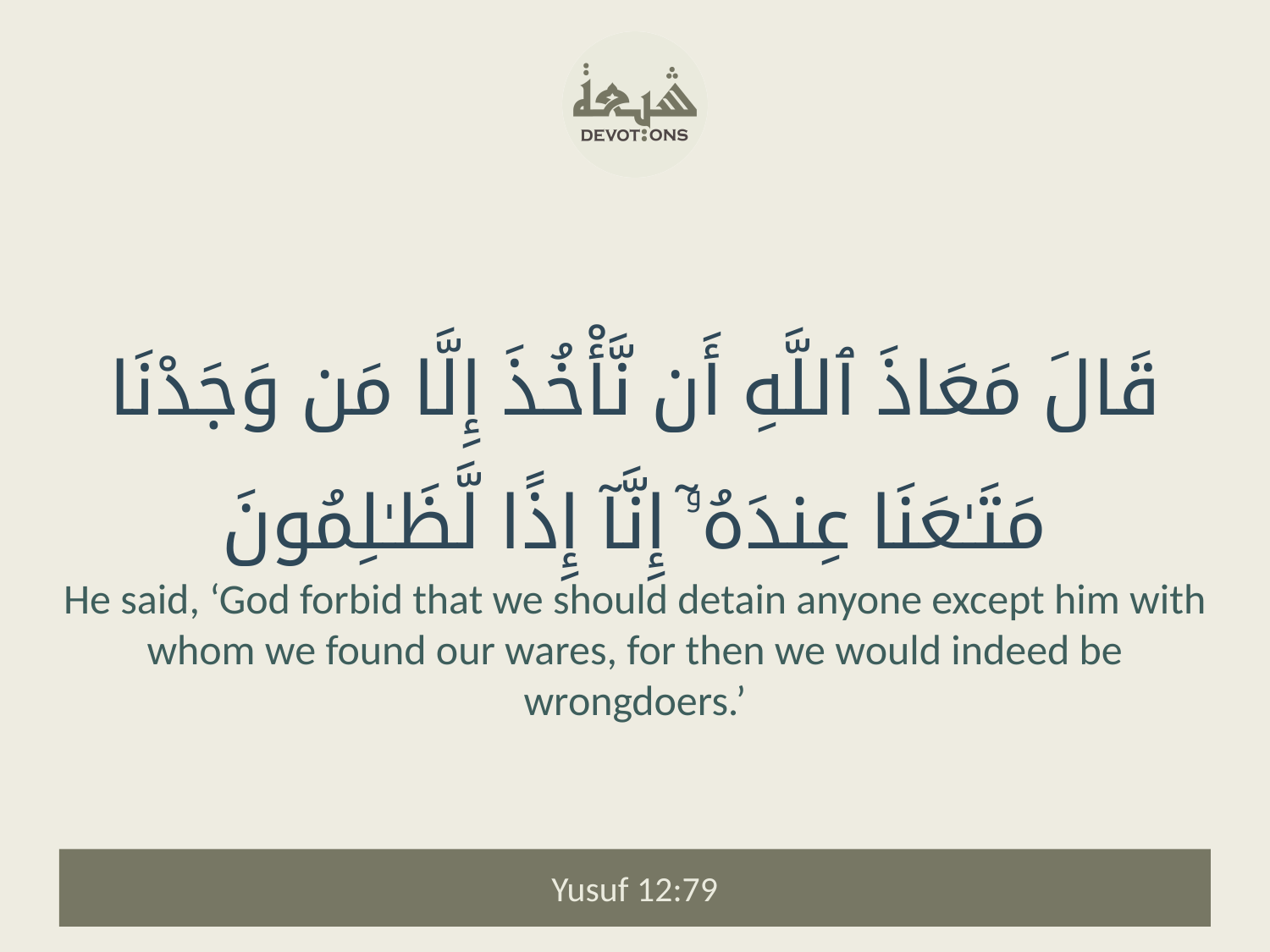

قَالَ مَعَاذَ ٱللَّهِ أَن نَّأْخُذَ إِلَّا مَن وَجَدْنَا مَتَـٰعَنَا عِندَهُۥٓ إِنَّآ إِذًا لَّظَـٰلِمُونَ
He said, ‘God forbid that we should detain anyone except him with whom we found our wares, for then we would indeed be wrongdoers.’
Yusuf 12:79